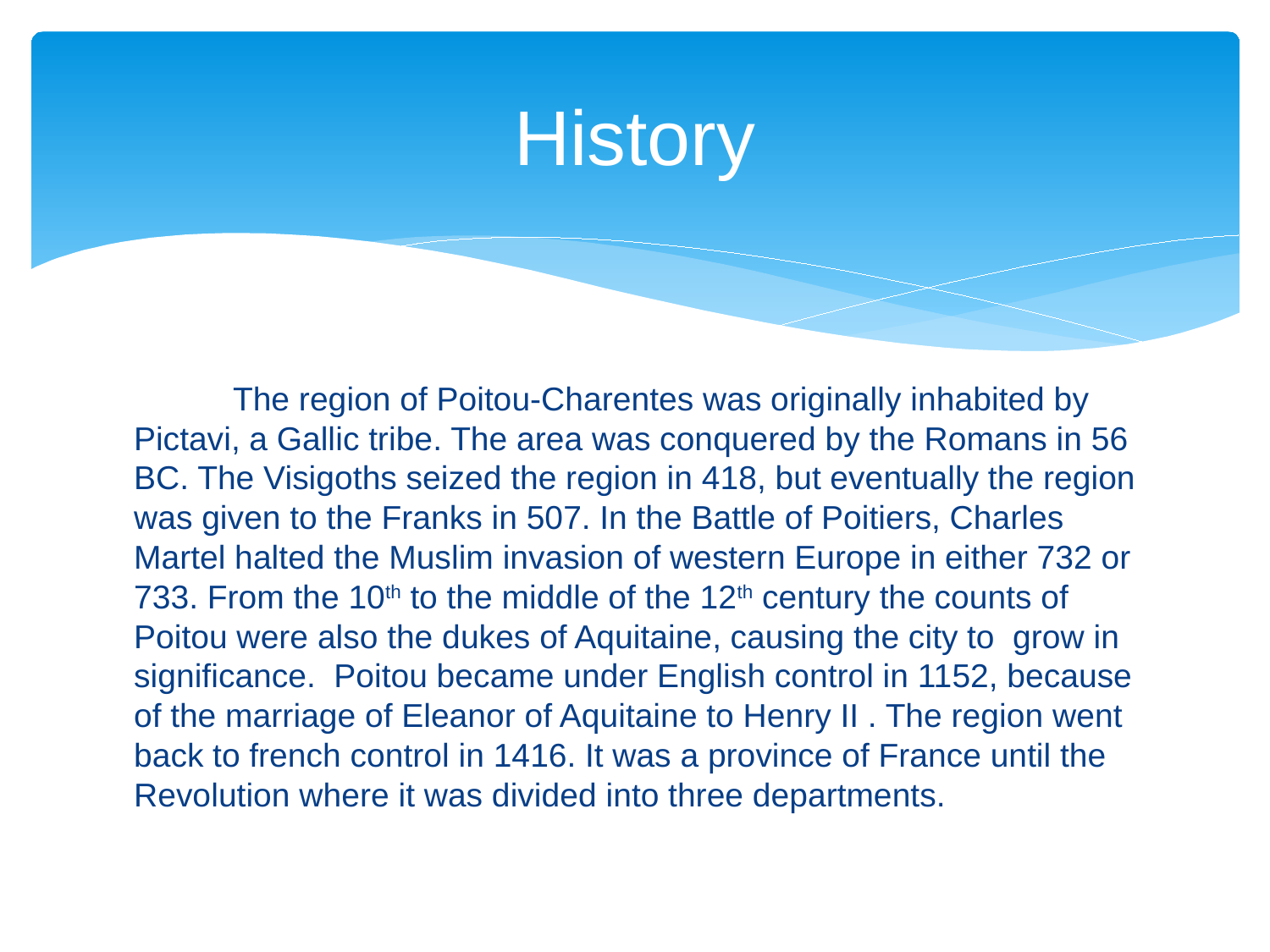

# History
	The region of Poitou-Charentes was originally inhabited by Pictavi, a Gallic tribe. The area was conquered by the Romans in 56 BC. The Visigoths seized the region in 418, but eventually the region was given to the Franks in 507. In the Battle of Poitiers, Charles Martel halted the Muslim invasion of western Europe in either 732 or 733. From the 10th to the middle of the 12th century the counts of Poitou were also the dukes of Aquitaine, causing the city to  grow in significance.  Poitou became under English control in 1152, because of the marriage of Eleanor of Aquitaine to Henry II . The region went back to french control in 1416. It was a province of France until the Revolution where it was divided into three departments.